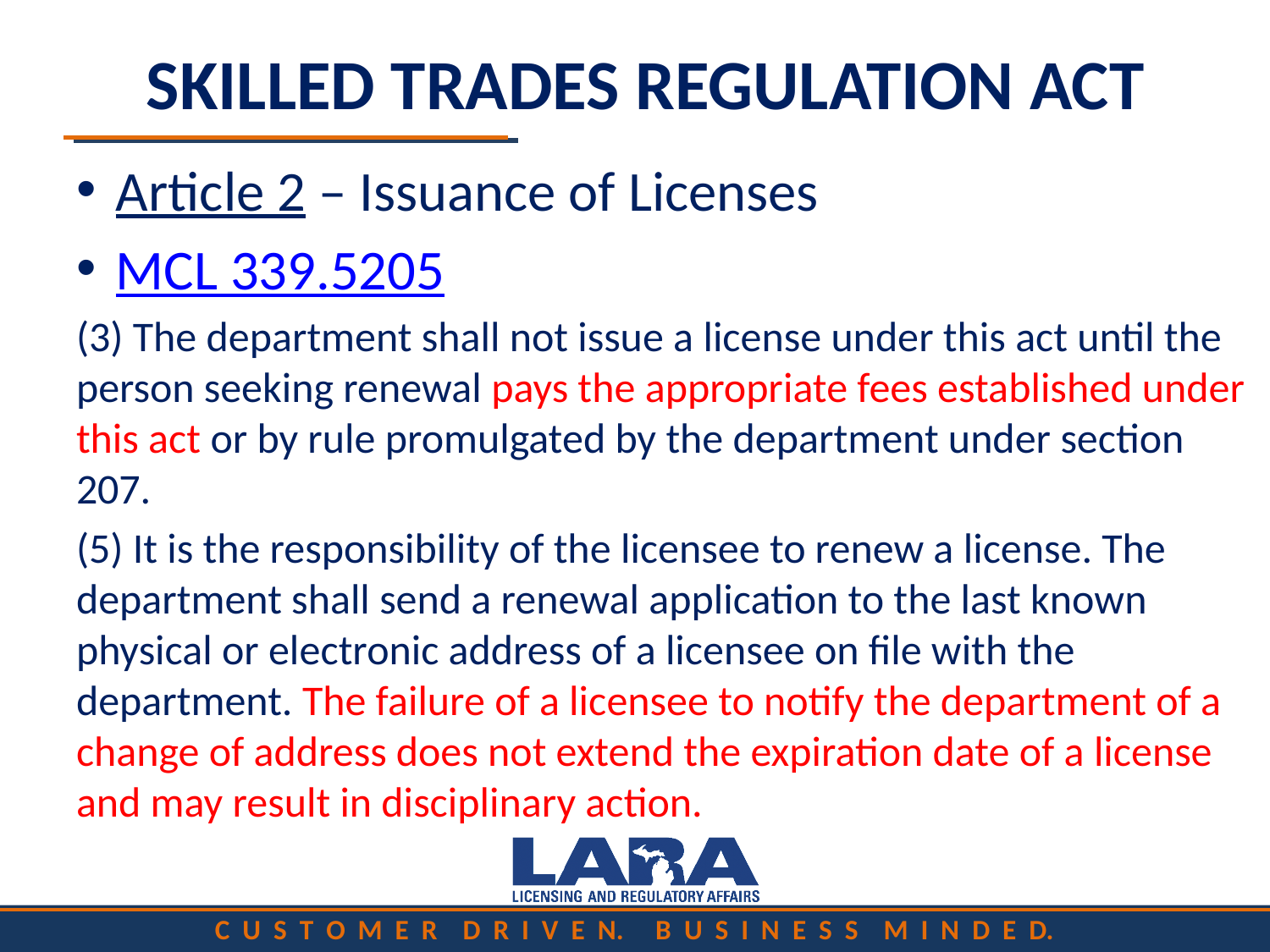

# SKILLED TRADES REGULATION ACT
Article 2 – Issuance of Licenses
MCL 339.5205
(3) The department shall not issue a license under this act until the person seeking renewal pays the appropriate fees established under this act or by rule promulgated by the department under section 207.
(5) It is the responsibility of the licensee to renew a license. The department shall send a renewal application to the last known physical or electronic address of a licensee on file with the department. The failure of a licensee to notify the department of a change of address does not extend the expiration date of a license and may result in disciplinary action.